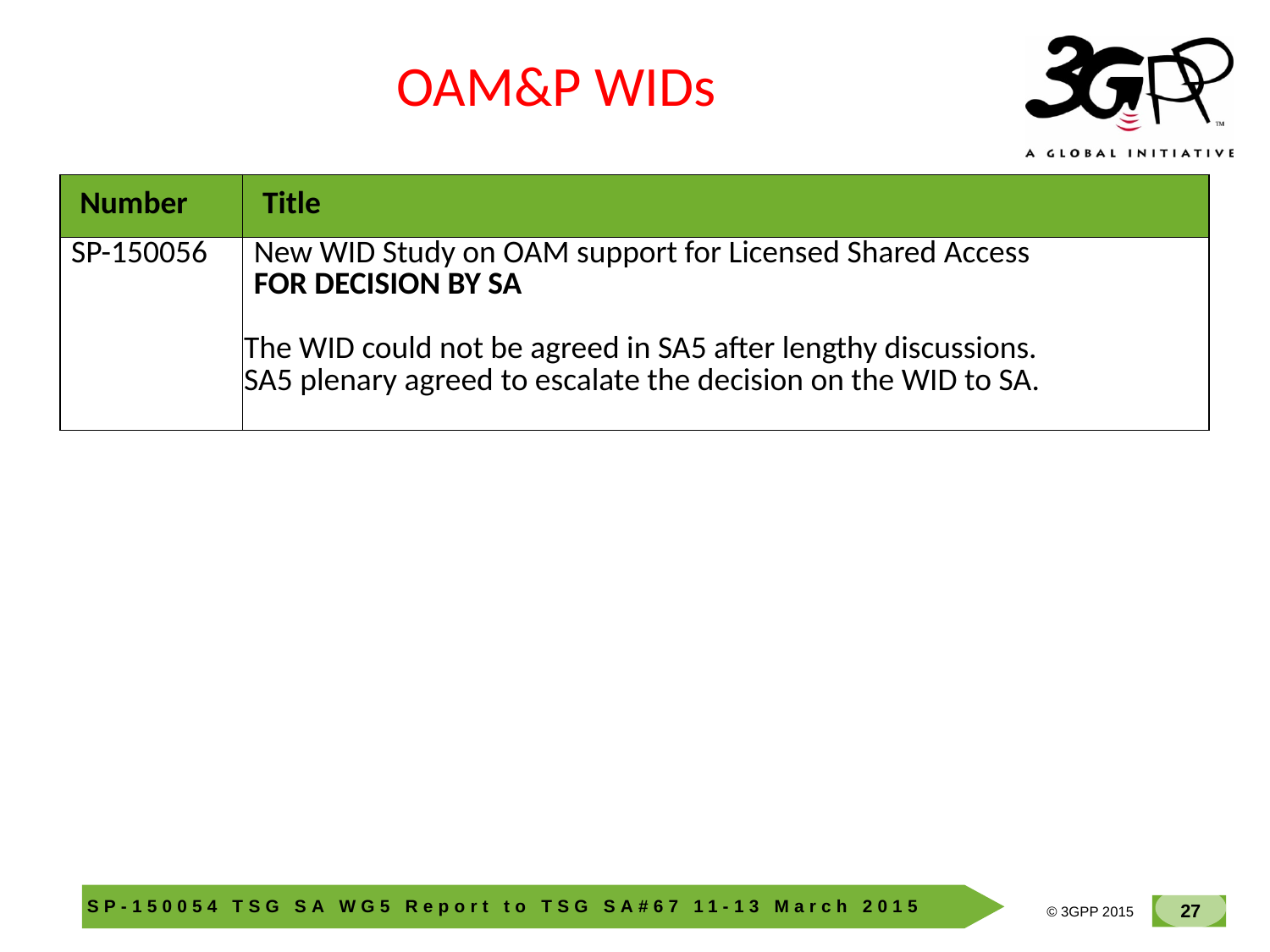

OAM&P WIDs
| Number | Title |
| --- | --- |
| SP-150056 | New WID Study on OAM support for Licensed Shared Access FOR DECISION BY SA The WID could not be agreed in SA5 after lengthy discussions. SA5 plenary agreed to escalate the decision on the WID to SA. |